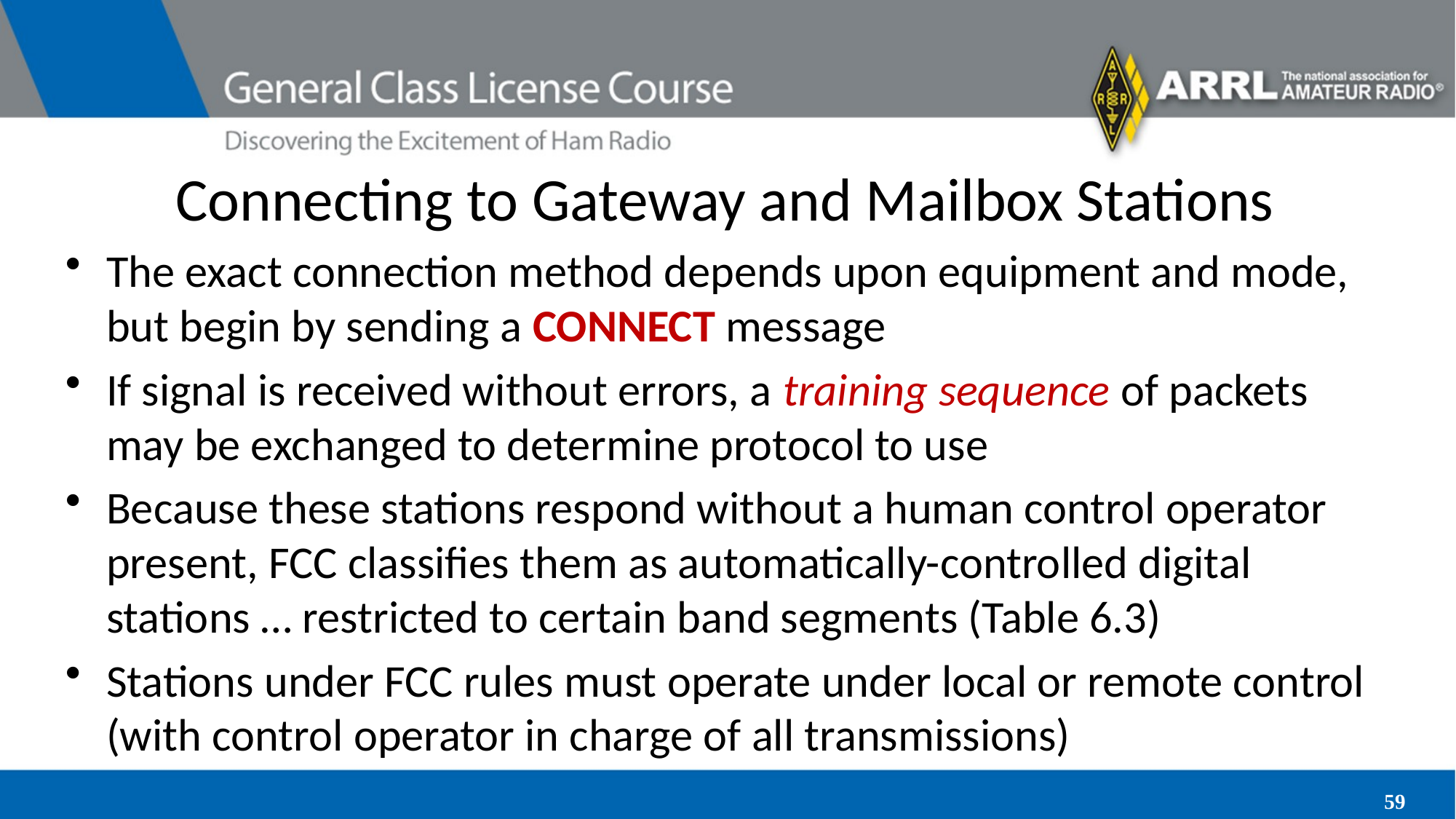

# Connecting to Gateway and Mailbox Stations
The exact connection method depends upon equipment and mode, but begin by sending a CONNECT message
If signal is received without errors, a training sequence of packets may be exchanged to determine protocol to use
Because these stations respond without a human control operator present, FCC classifies them as automatically-controlled digital stations … restricted to certain band segments (Table 6.3)
Stations under FCC rules must operate under local or remote control (with control operator in charge of all transmissions)